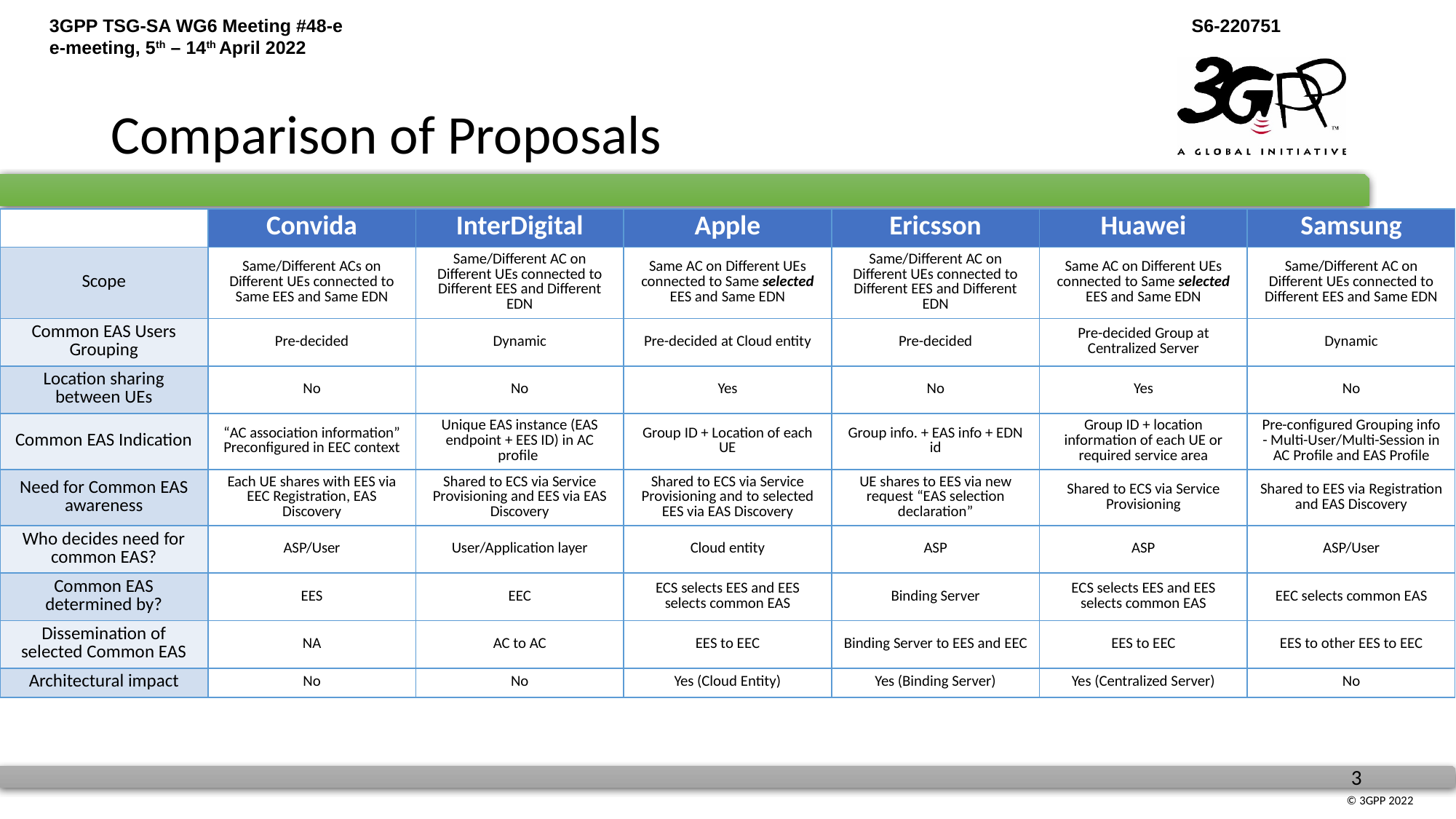

# Comparison of Proposals
|  | Convida | InterDigital | Apple | Ericsson | Huawei | Samsung |
| --- | --- | --- | --- | --- | --- | --- |
| Scope | Same/Different ACs on Different UEs connected to Same EES and Same EDN | Same/Different AC on Different UEs connected to Different EES and Different EDN | Same AC on Different UEs connected to Same selected EES and Same EDN | Same/Different AC on Different UEs connected to Different EES and Different EDN | Same AC on Different UEs connected to Same selected EES and Same EDN | Same/Different AC on Different UEs connected to Different EES and Same EDN |
| Common EAS Users Grouping | Pre-decided | Dynamic | Pre-decided at Cloud entity | Pre-decided | Pre-decided Group at Centralized Server | Dynamic |
| Location sharing between UEs | No | No | Yes | No | Yes | No |
| Common EAS Indication | “AC association information” Preconfigured in EEC context | Unique EAS instance (EAS endpoint + EES ID) in AC profile | Group ID + Location of each UE | Group info. + EAS info + EDN id | Group ID + location information of each UE or required service area | Pre-configured Grouping info - Multi-User/Multi-Session in AC Profile and EAS Profile |
| Need for Common EAS awareness | Each UE shares with EES via EEC Registration, EAS Discovery | Shared to ECS via Service Provisioning and EES via EAS Discovery | Shared to ECS via Service Provisioning and to selected EES via EAS Discovery | UE shares to EES via new request “EAS selection declaration” | Shared to ECS via Service Provisioning | Shared to EES via Registration and EAS Discovery |
| Who decides need for common EAS? | ASP/User | User/Application layer | Cloud entity | ASP | ASP | ASP/User |
| Common EAS determined by? | EES | EEC | ECS selects EES and EES selects common EAS | Binding Server | ECS selects EES and EES selects common EAS | EEC selects common EAS |
| Dissemination of selected Common EAS | NA | AC to AC | EES to EEC | Binding Server to EES and EEC | EES to EEC | EES to other EES to EEC |
| Architectural impact | No | No | Yes (Cloud Entity) | Yes (Binding Server) | Yes (Centralized Server) | No |